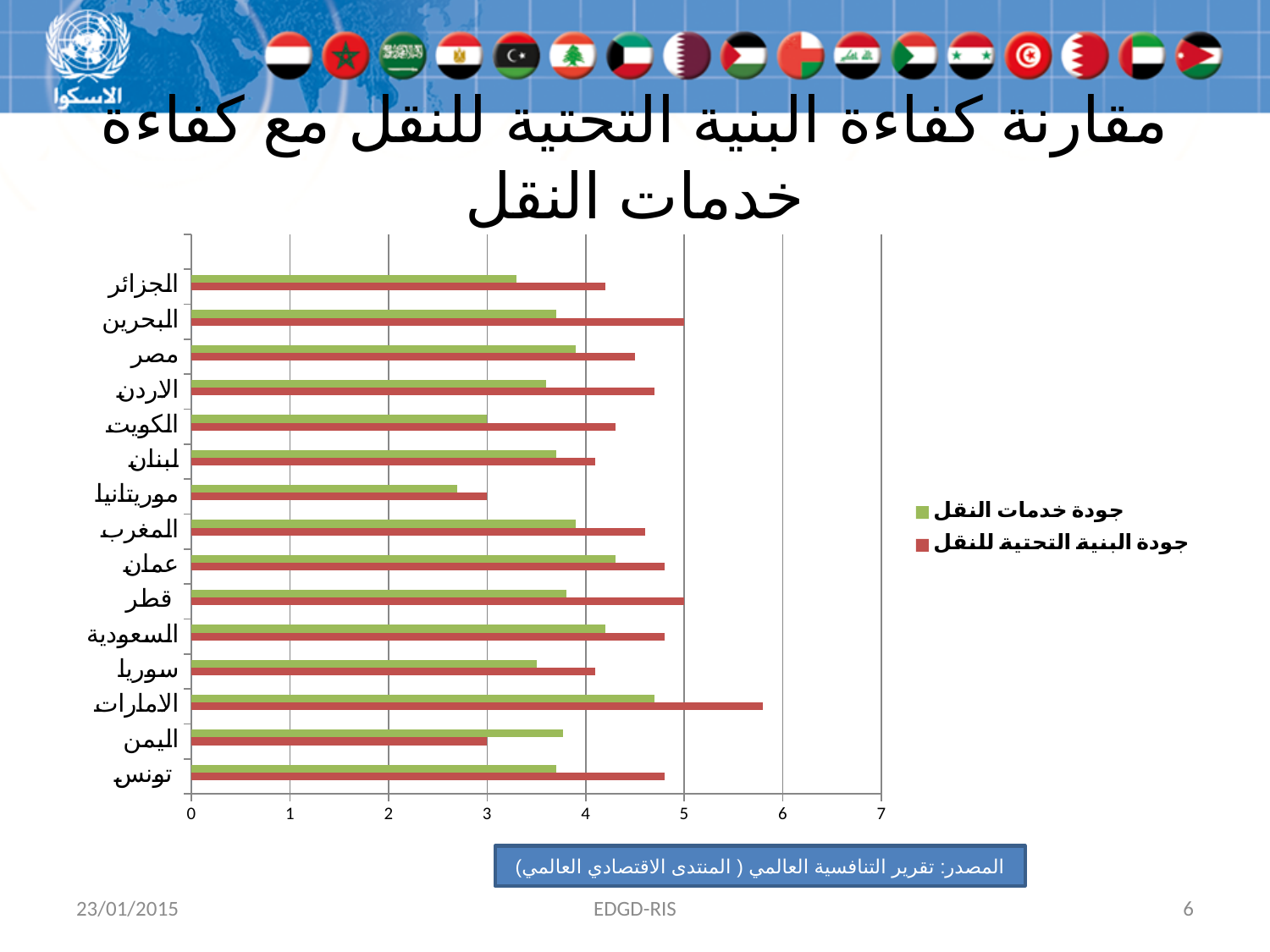

# مقارنة كفاءة البنية التحتية للنقل مع كفاءة خدمات النقل

### Chart

| Category | البلد | جودة البنية التحتية للنقل | جودة خدمات النقل |
|---|---|---|---|
| تونس  | 0.0 | 4.8 | 3.7 |
| اليمن | 0.0 | 3.0 | 3.77 |
| الامارات | 0.0 | 5.8 | 4.7 |
| سوريا | 0.0 | 4.1 | 3.5 |
| السعودية | 0.0 | 4.8 | 4.2 |
| قطر  | 0.0 | 5.0 | 3.8 |
| عمان | 0.0 | 4.8 | 4.3 |
| المغرب | 0.0 | 4.6 | 3.9 |
| موريتانيا | 0.0 | 3.0 | 2.7 |
| لبنان | 0.0 | 4.1 | 3.7 |
| الكويت | 0.0 | 4.3 | 3.0 |
| الاردن | 0.0 | 4.7 | 3.6 |
| مصر | 0.0 | 4.5 | 3.9 |
| البحرين | 0.0 | 5.0 | 3.7 |
| الجزائر | 0.0 | 4.2 | 3.3 |
المصدر: تقرير التنافسية العالمي ( المنتدى الاقتصادي العالمي)
23/01/2015
EDGD-RIS
6